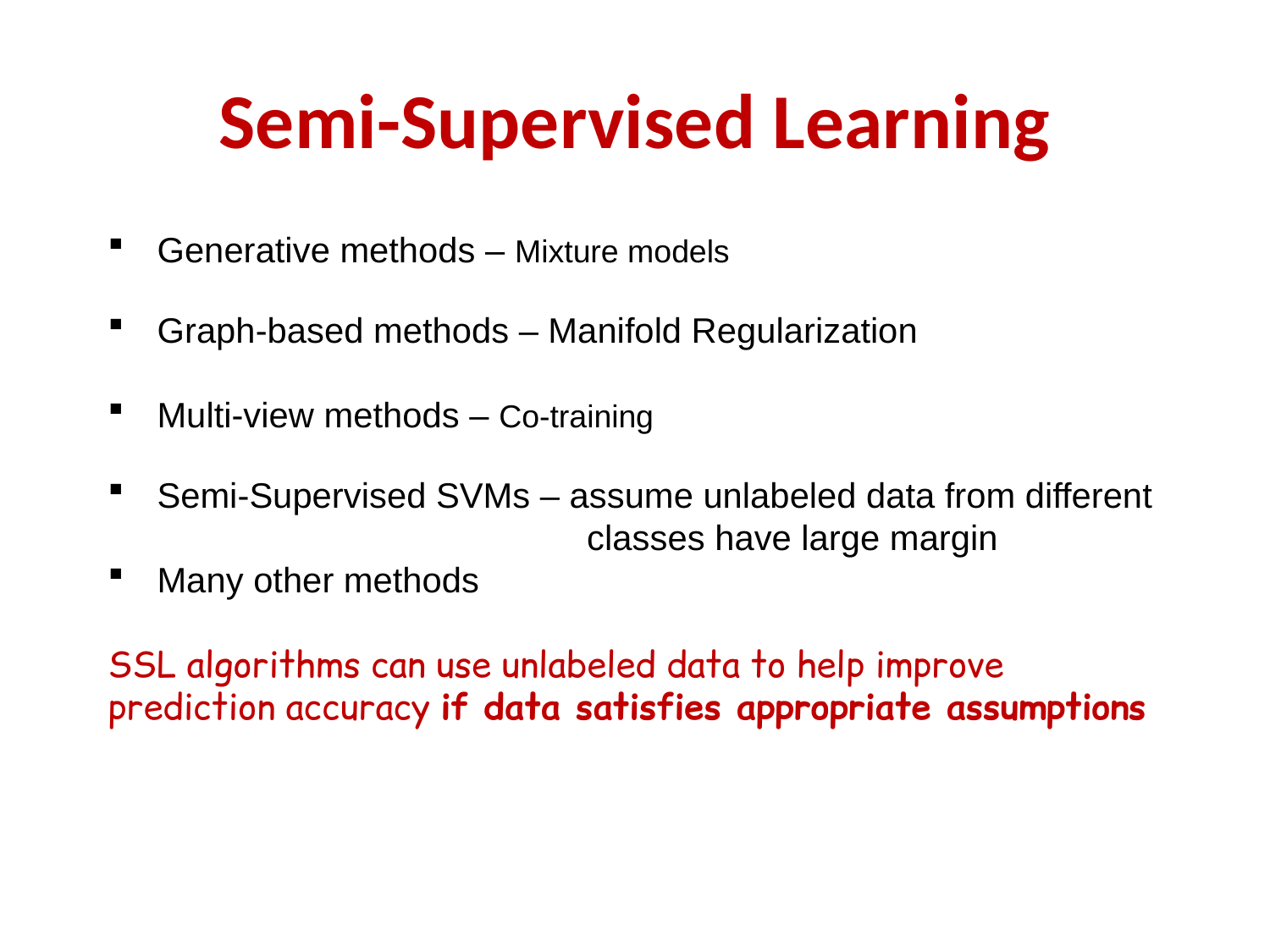

# Semi-Supervised Learning
  Generative methods – Mixture models

  Graph-based methods – Manifold Regularization

  Multi-view methods – Co-training

  Semi-Supervised SVMs – assume unlabeled data from different 			       classes have large margin
  Many other methods

SSL algorithms can use unlabeled data to help improve prediction accuracy if data satisfies appropriate assumptions